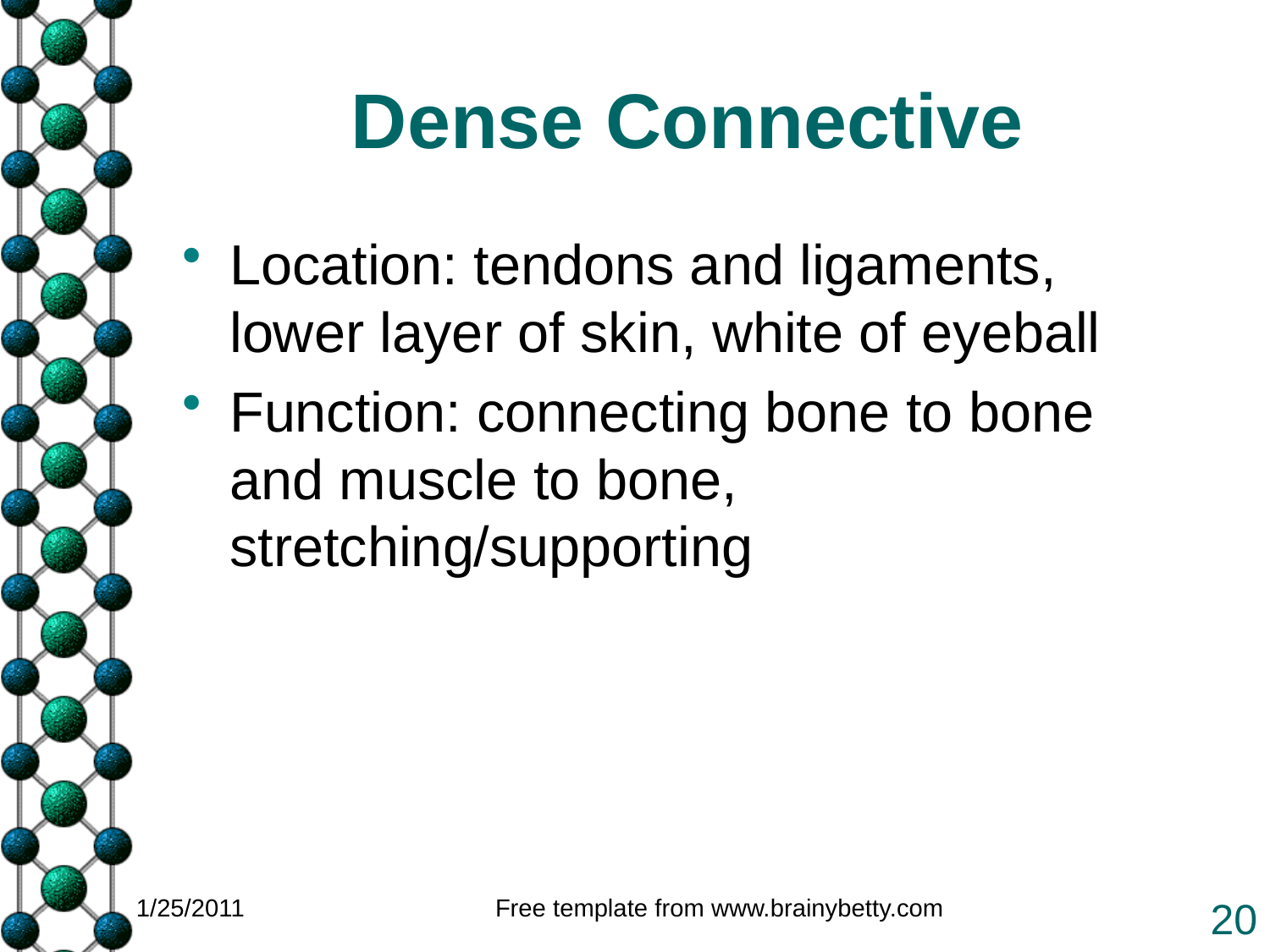

# Dense Connective
Location: tendons and ligaments, lower layer of skin, white of eyeball
Function: connecting bone to bone and muscle to bone, stretching/supporting
1/25/2011
Free template from www.brainybetty.com
20